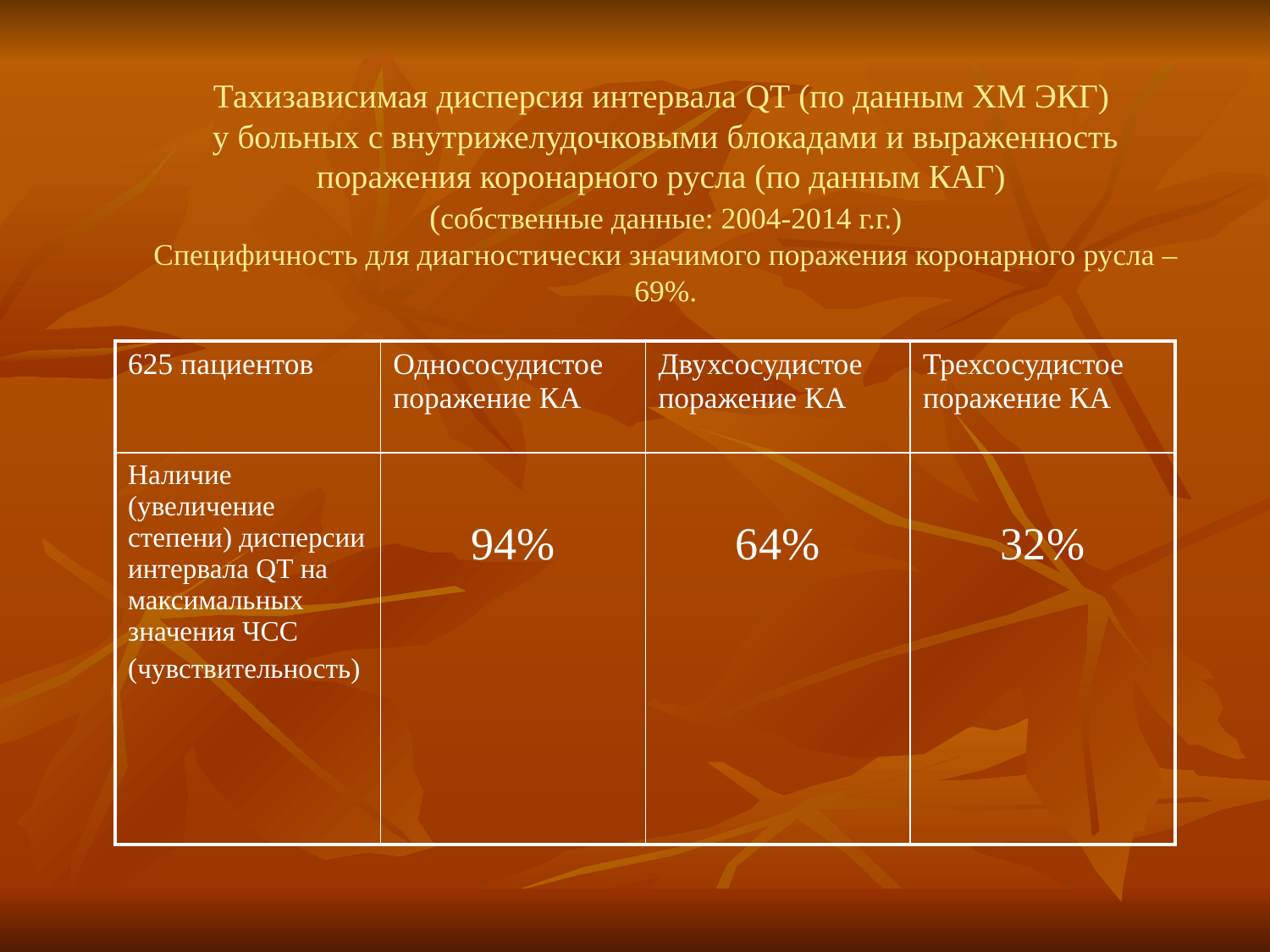

Тахизависимая дисперсия интервала QT (по данным ХМ ЭКГ)
у больных с внутрижелудочковыми блокадами и выраженность поражения коронарного русла (по данным КАГ)
(собственные данные: 2004-2014 г.г.)
Специфичность для диагностически значимого поражения коронарного русла – 69%.
| 625 пациентов | Однососудистое поражение КА | Двухсосудистое поражение КА | Трехсосудистое поражение КА |
| --- | --- | --- | --- |
| Наличие (увеличение степени) дисперсии интервала QT на максимальных значения ЧСС (чувствительность) | 94% | 64% | 32% |